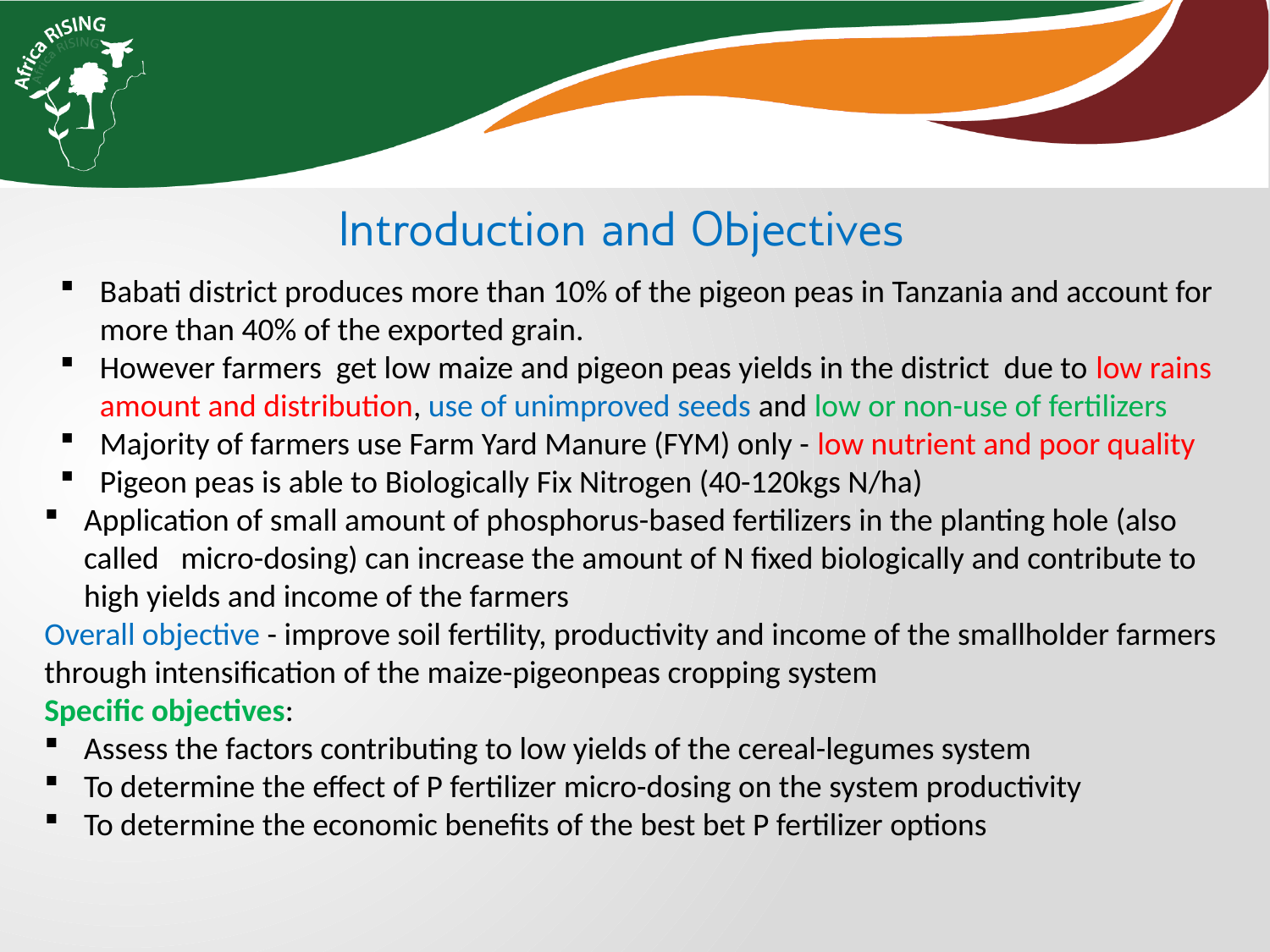

Introduction and Objectives
Babati district produces more than 10% of the pigeon peas in Tanzania and account for more than 40% of the exported grain.
However farmers  get low maize and pigeon peas yields in the district  due to low rains amount and distribution, use of unimproved seeds and low or non-use of fertilizers
Majority of farmers use Farm Yard Manure (FYM) only - low nutrient and poor quality
Pigeon peas is able to Biologically Fix Nitrogen (40-120kgs N/ha)
Application of small amount of phosphorus-based fertilizers in the planting hole (also called   micro-dosing) can increase the amount of N fixed biologically and contribute to high yields and income of the farmers
Overall objective - improve soil fertility, productivity and income of the smallholder farmers through intensification of the maize-pigeonpeas cropping system
Specific objectives:
Assess the factors contributing to low yields of the cereal-legumes system
To determine the effect of P fertilizer micro-dosing on the system productivity
To determine the economic benefits of the best bet P fertilizer options